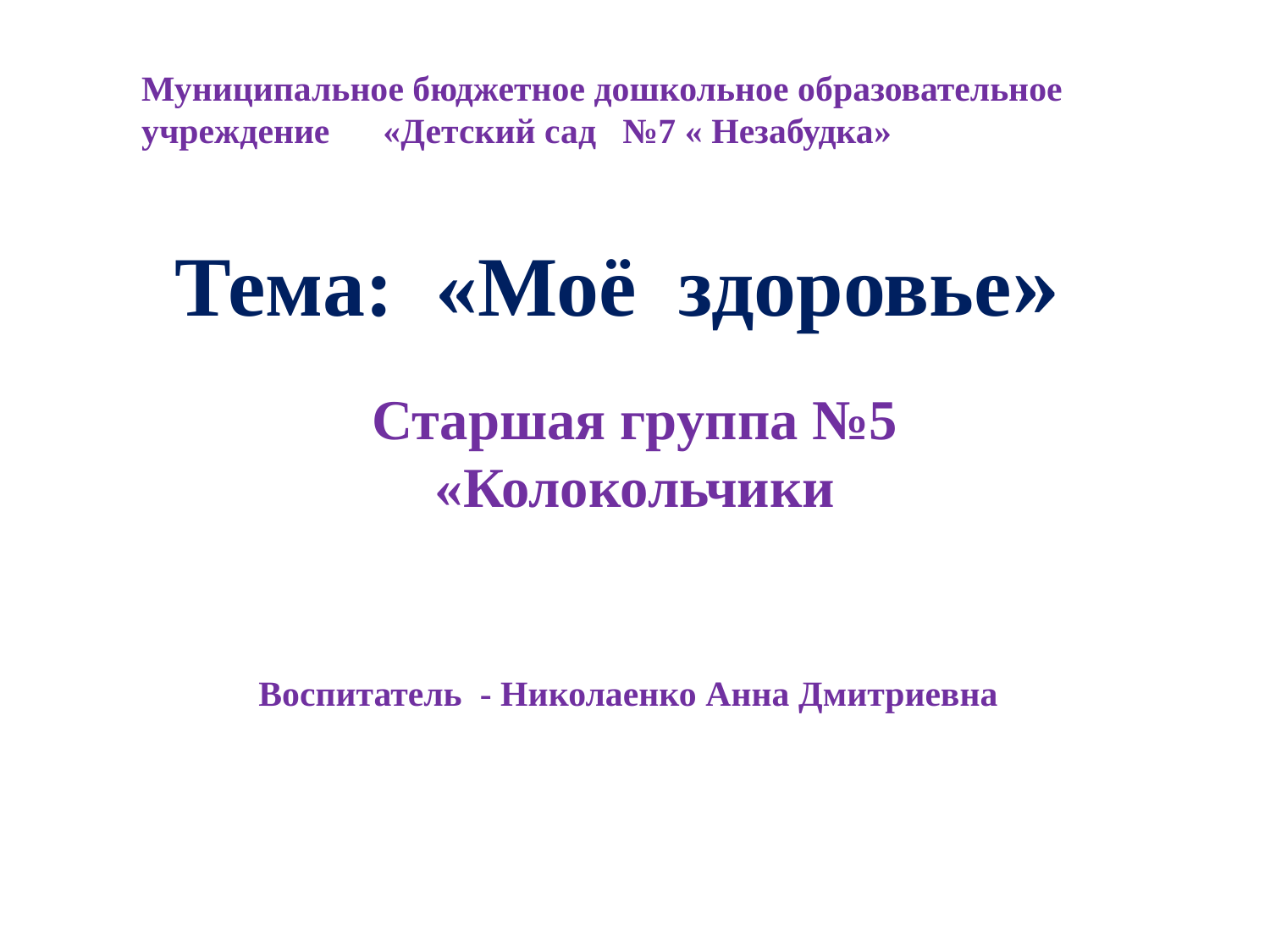

Муниципальное бюджетное дошкольное образовательное учреждение      «Детский сад   №7 « Незабудка»
# Тема:  «Моё  здоровье»
Старшая группа №5 «Колокольчики

 Воспитатель  - Николаенко Анна Дмитриевна